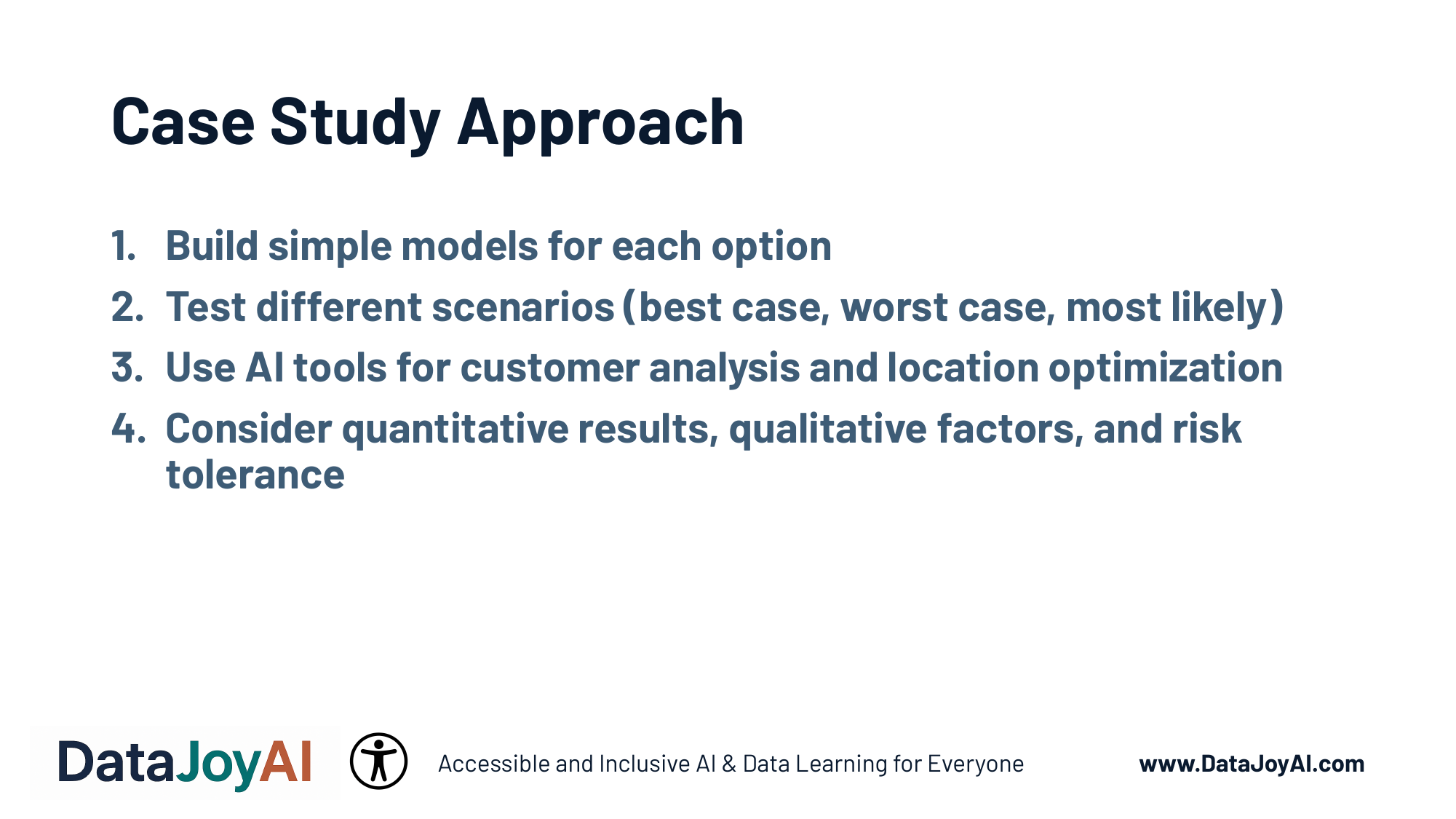

# Case Study Approach
Build simple models for each option
Test different scenarios (best case, worst case, most likely)
Use AI tools for customer analysis and location optimization
Consider quantitative results, qualitative factors, and risk tolerance